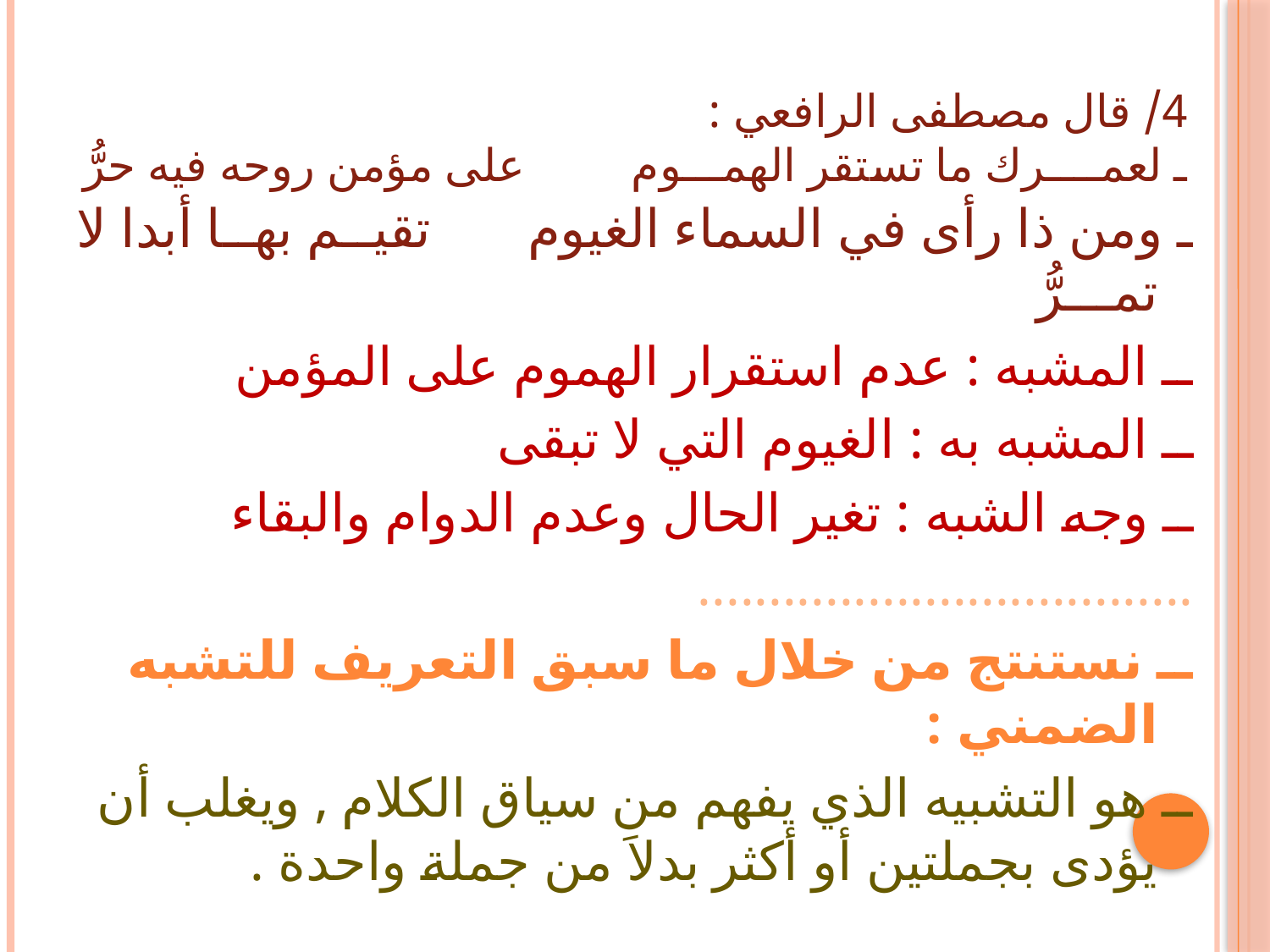

# 4/ قال مصطفى الرافعي : ـ لعمــــرك ما تستقر الهمـــوم         على مؤمن روحه فيه حرُّ
ـ ومن ذا رأى في السماء الغيوم       تقيــم بهــا أبدا لا تمـــرُّ
ــ المشبه : عدم استقرار الهموم على المؤمن
ــ المشبه به : الغيوم التي لا تبقى
ــ وجه الشبه : تغير الحال وعدم الدوام والبقاء
...................................
ــ نستنتج من خلال ما سبق التعريف للتشبه الضمني :
ــ هو التشبيه الذي يفهم من سياق الكلام , ويغلب أن يؤدى بجملتين أو أكثر بدلاَ من جملة واحدة .